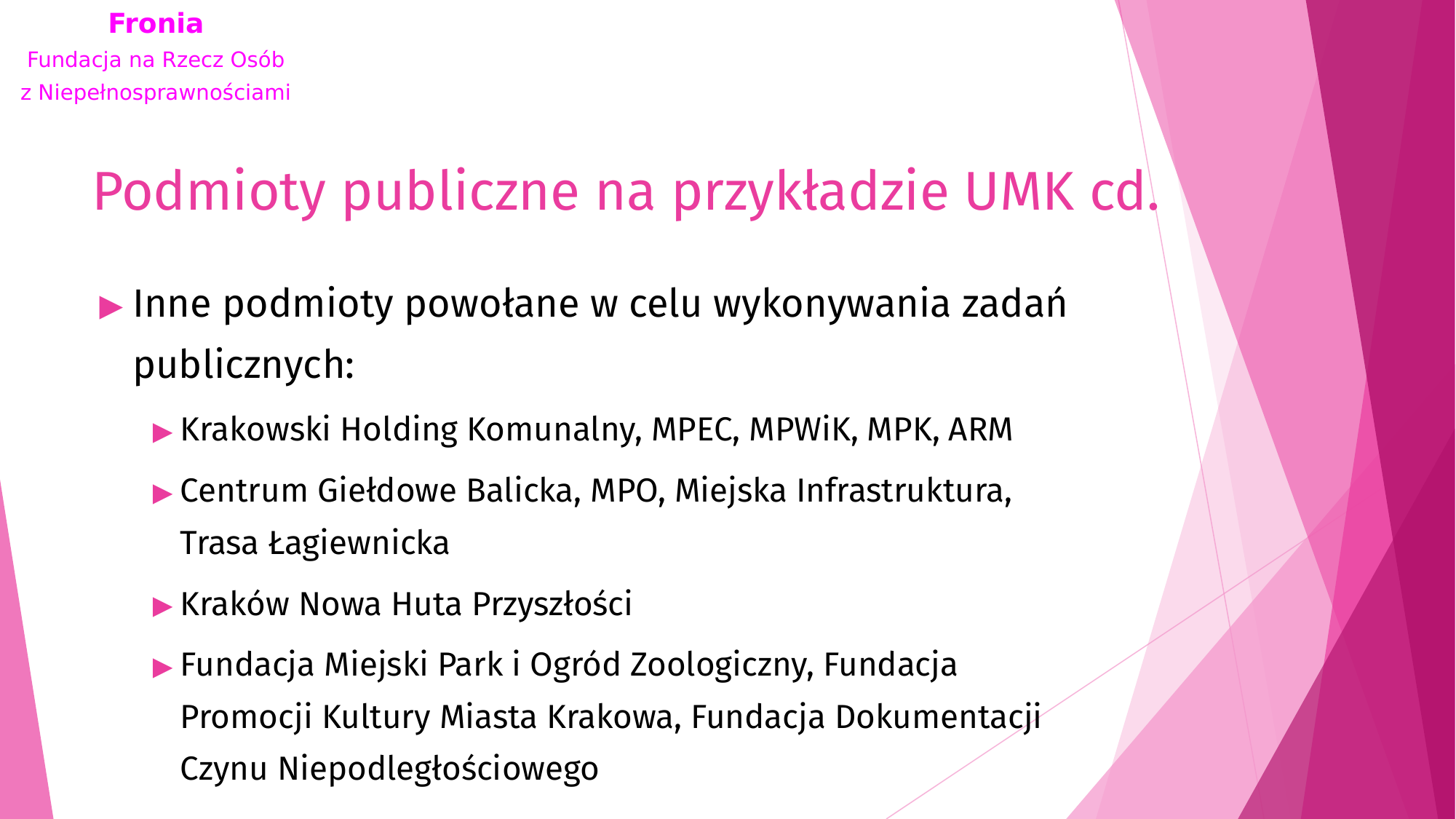

# Podmioty publiczne na przykładzie UMK cd.
Inne podmioty powołane w celu wykonywania zadań publicznych:
Krakowski Holding Komunalny, MPEC, MPWiK, MPK, ARM
Centrum Giełdowe Balicka, MPO, Miejska Infrastruktura, Trasa Łagiewnicka
Kraków Nowa Huta Przyszłości
Fundacja Miejski Park i Ogród Zoologiczny, Fundacja Promocji Kultury Miasta Krakowa, Fundacja Dokumentacji Czynu Niepodległościowego